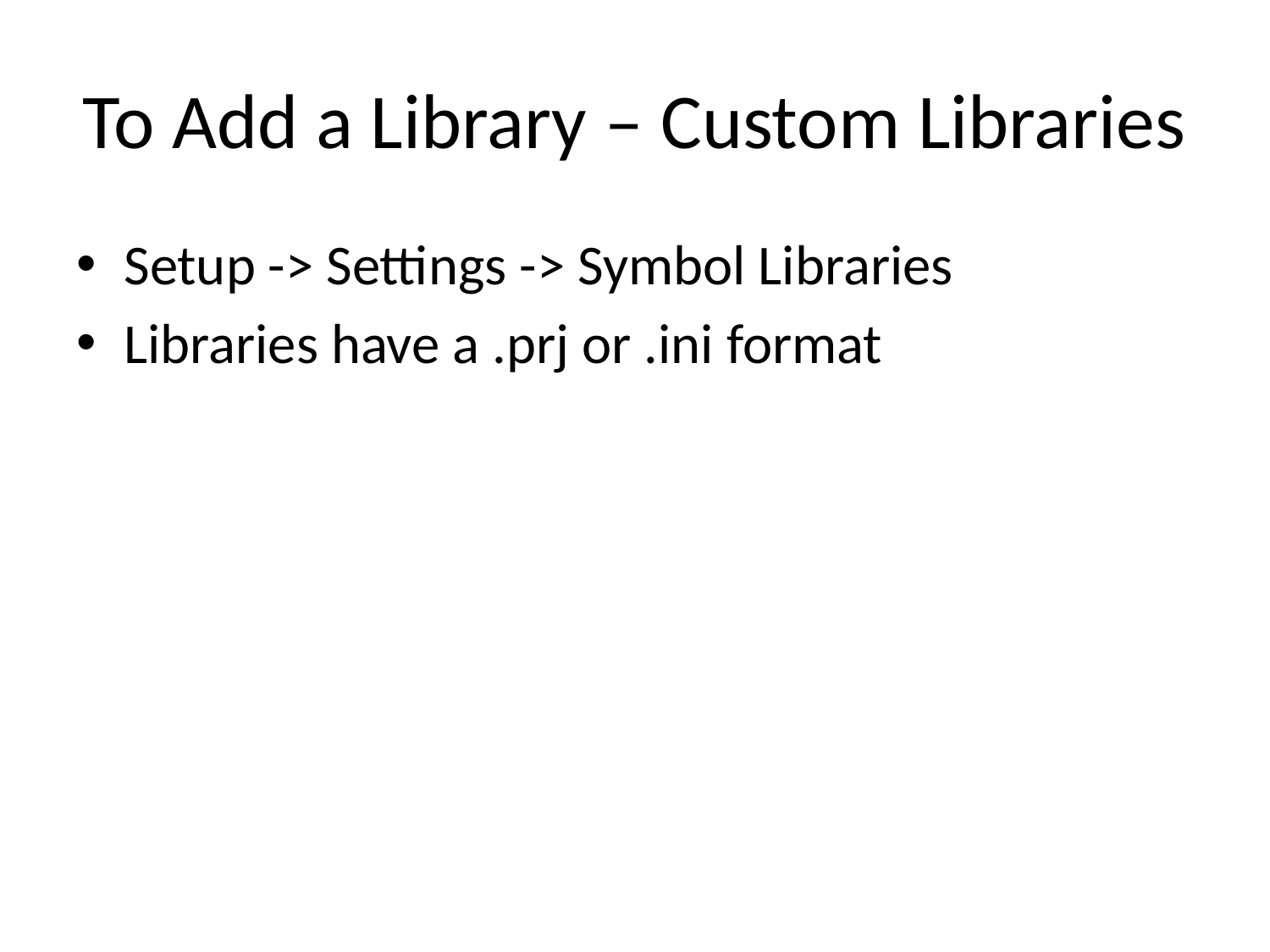

# To Add a Library – Custom Libraries
Setup -> Settings -> Symbol Libraries
Libraries have a .prj or .ini format